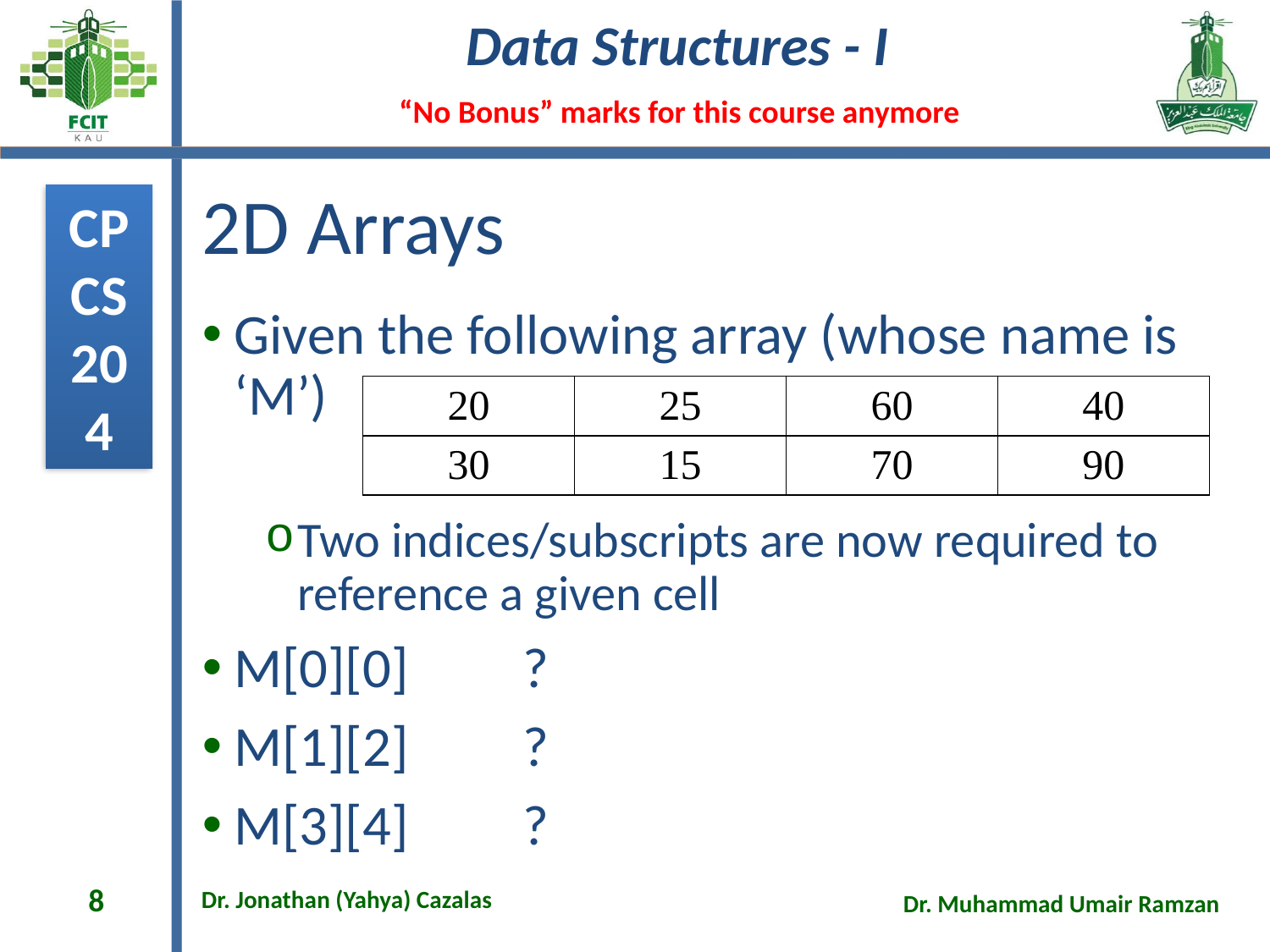

# 2D Arrays
Given the following array (whose name is ‘M’)

Two indices/subscripts are now required to reference a given cell
M[0][0]         ?
M[1][2]         ?
M[3][4]         ?
| 20 | 25 | 60 | 40 |
| --- | --- | --- | --- |
| 30 | 15 | 70 | 90 |
8